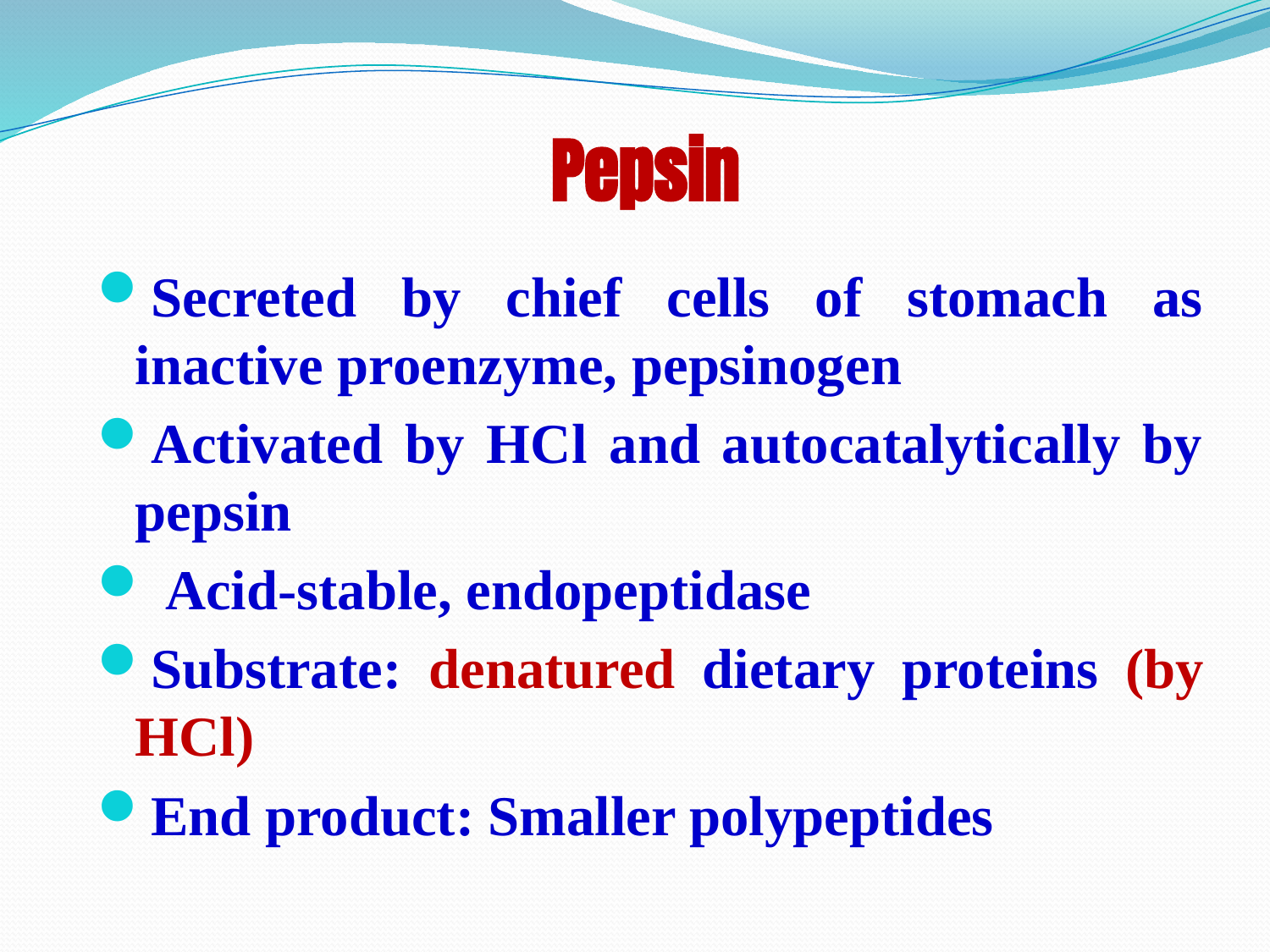

# Pepsin
Secreted by chief cells of stomach as inactive proenzyme, pepsinogen
Activated by HCl and autocatalytically by pepsin
 Acid-stable, endopeptidase
Substrate: denatured dietary proteins (by HCl)
End product: Smaller polypeptides